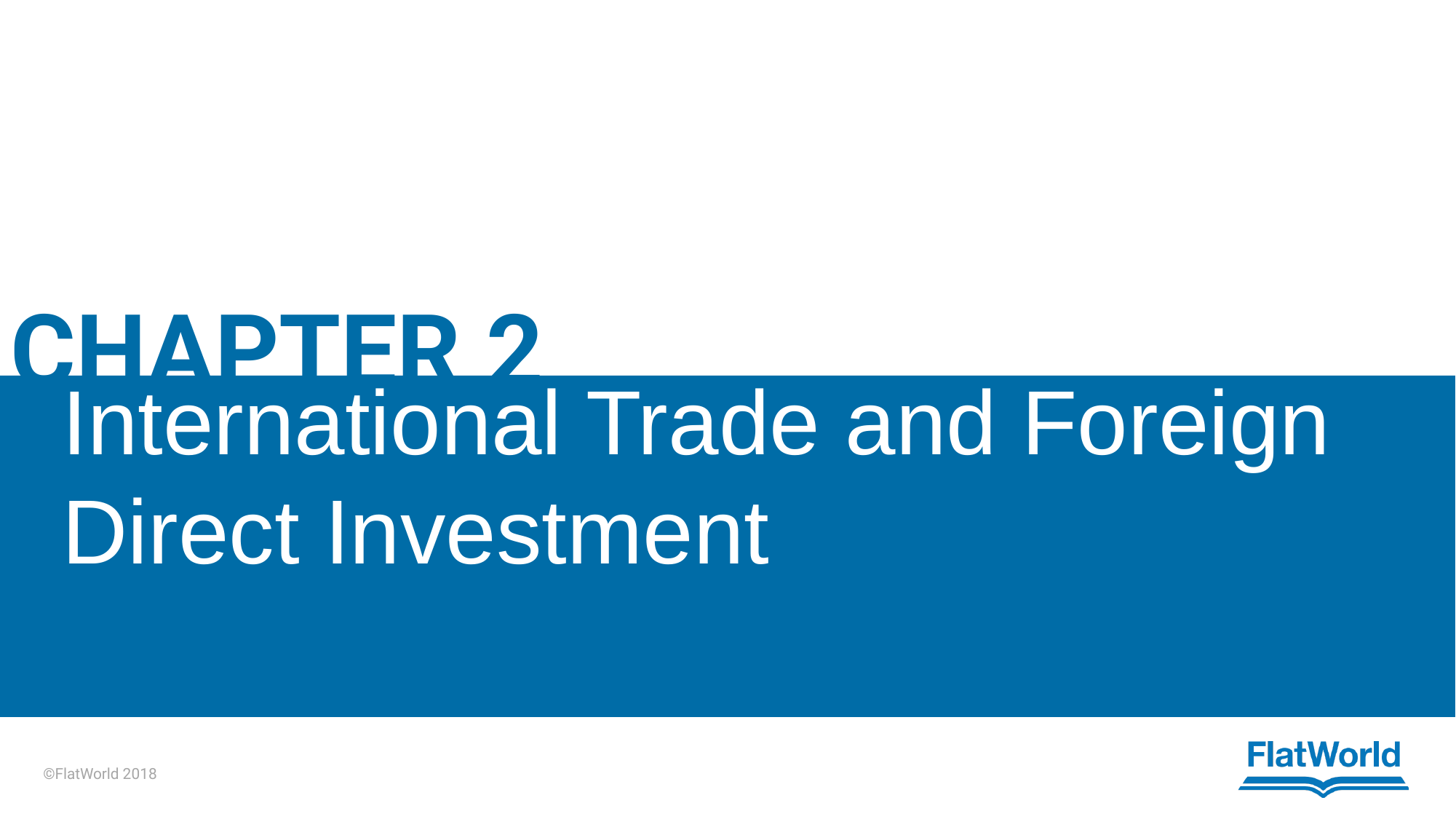

CHAPTER 2
International Trade and Foreign Direct Investment